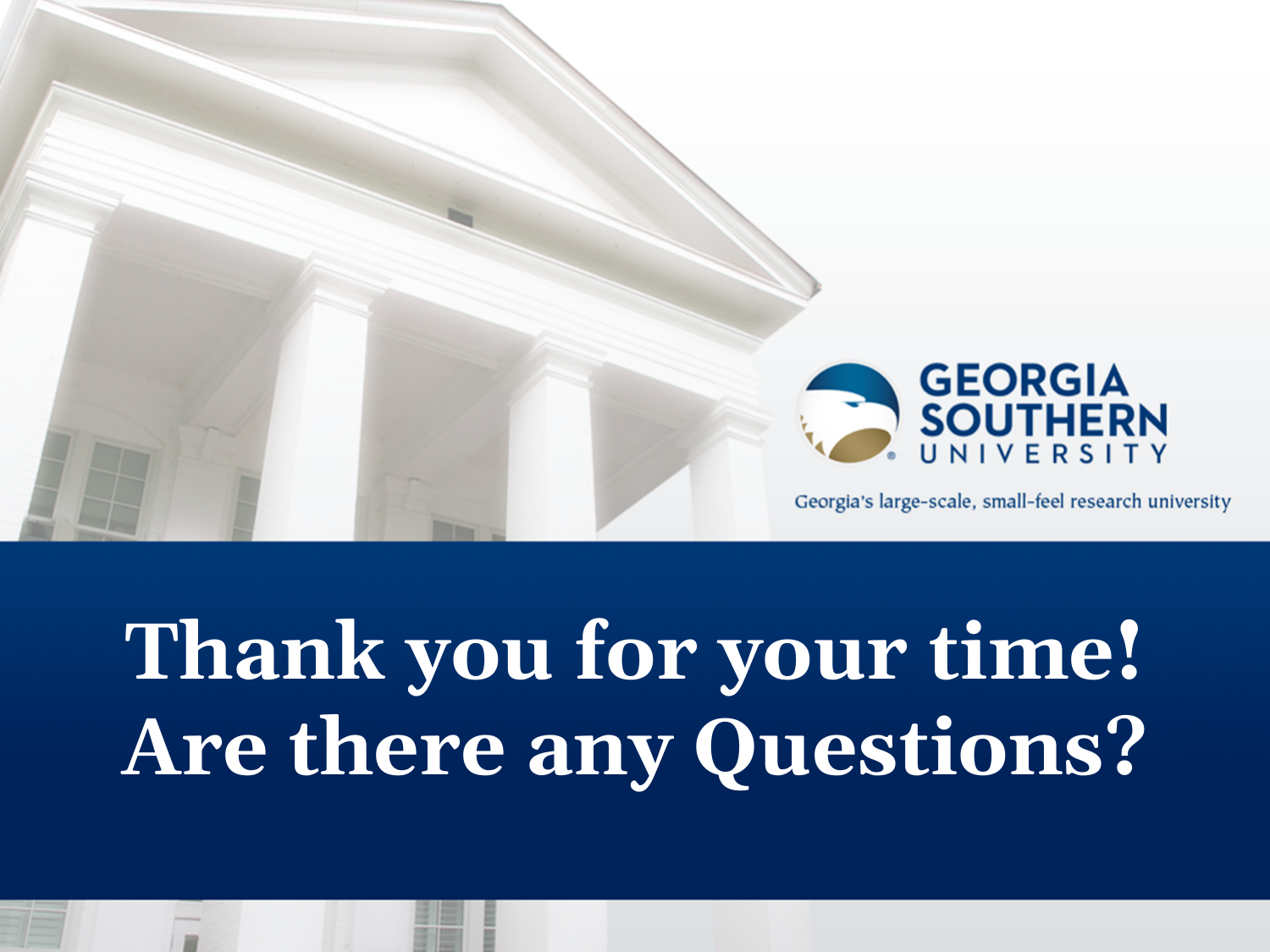

# Thank you for your time! Are there any Questions?